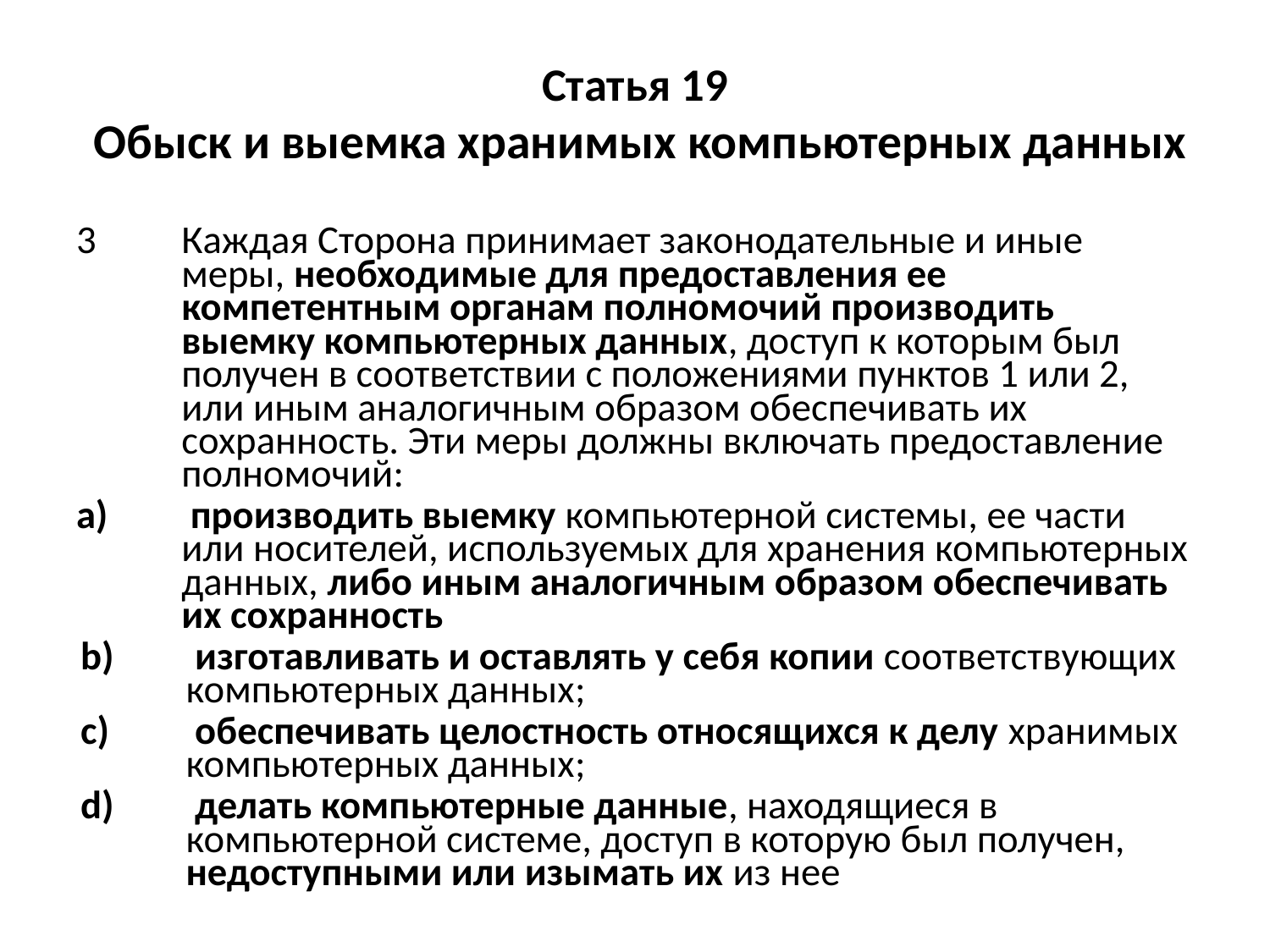

# Статья 19 Обыск и выемка хранимых компьютерных данных
Каждая Сторона принимает законодательные и иные меры, необходимые для предоставления ее компетентным органам полномочий производить выемку компьютерных данных, доступ к которым был получен в соответствии с положениями пунктов 1 или 2, или иным аналогичным образом обеспечивать их сохранность. Эти меры должны включать предоставление полномочий:
 производить выемку компьютерной системы, ее части или носителей, используемых для хранения компьютерных данных, либо иным аналогичным образом обеспечивать их сохранность
 изготавливать и оставлять у себя копии соответствующих компьютерных данных;
 обеспечивать целостность относящихся к делу хранимых компьютерных данных;
 делать компьютерные данные, находящиеся в компьютерной системе, доступ в которую был получен, недоступными или изымать их из нее